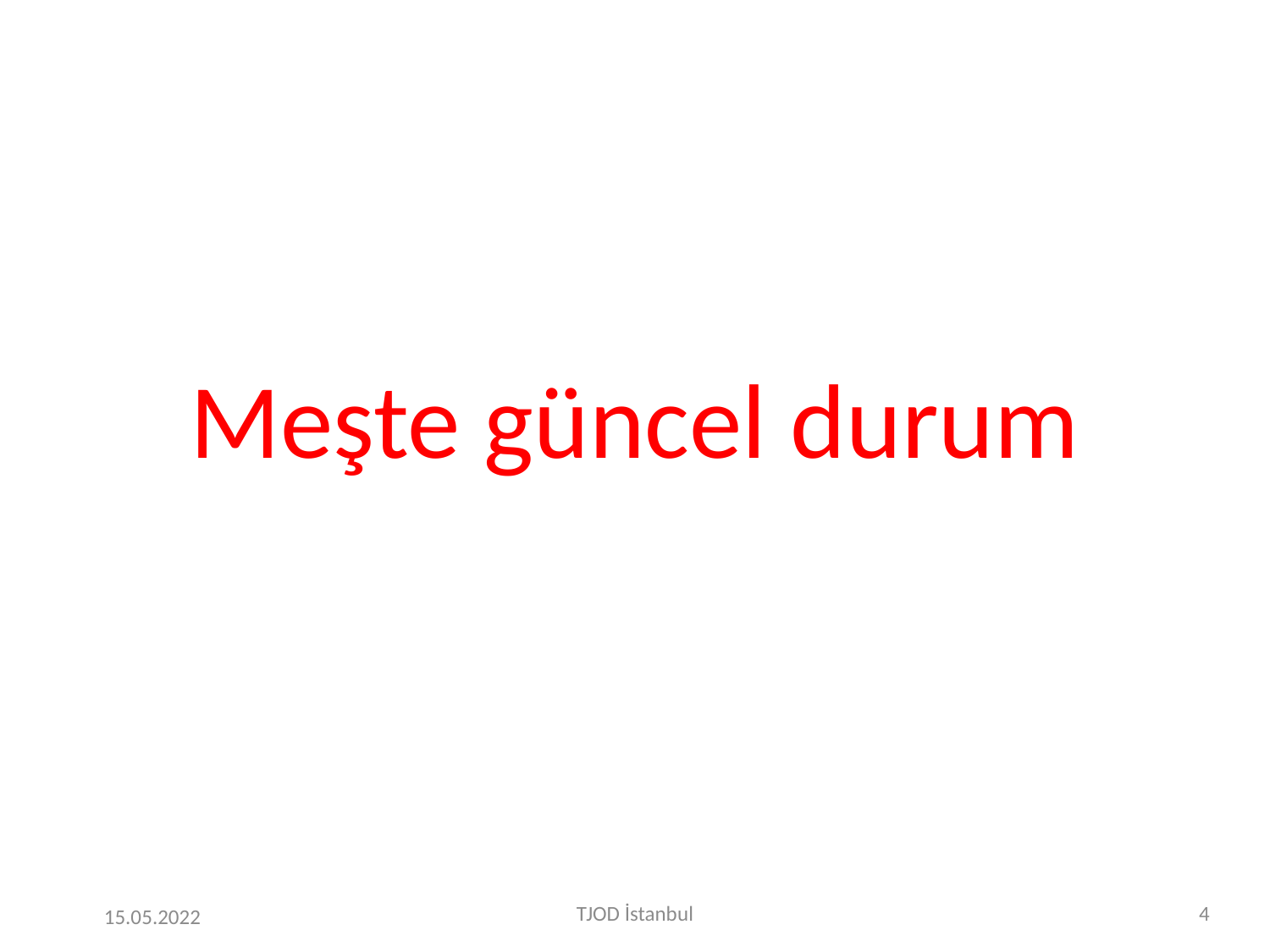

# Meşte güncel durum

TJOD İstanbul
4
15.05.2022